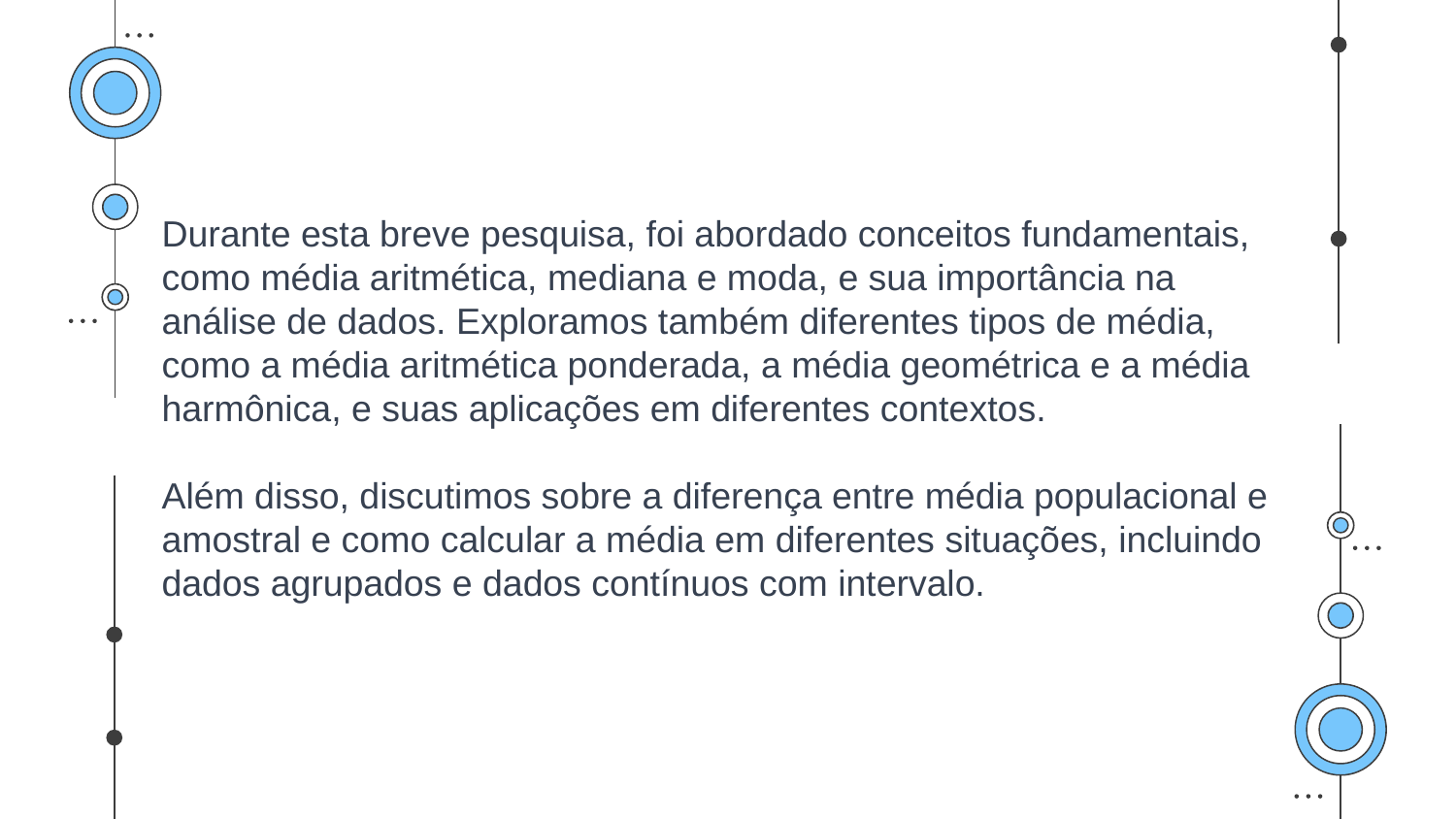

Durante esta breve pesquisa, foi abordado conceitos fundamentais, como média aritmética, mediana e moda, e sua importância na análise de dados. Exploramos também diferentes tipos de média, como a média aritmética ponderada, a média geométrica e a média harmônica, e suas aplicações em diferentes contextos.

Além disso, discutimos sobre a diferença entre média populacional e amostral e como calcular a média em diferentes situações, incluindo dados agrupados e dados contínuos com intervalo.